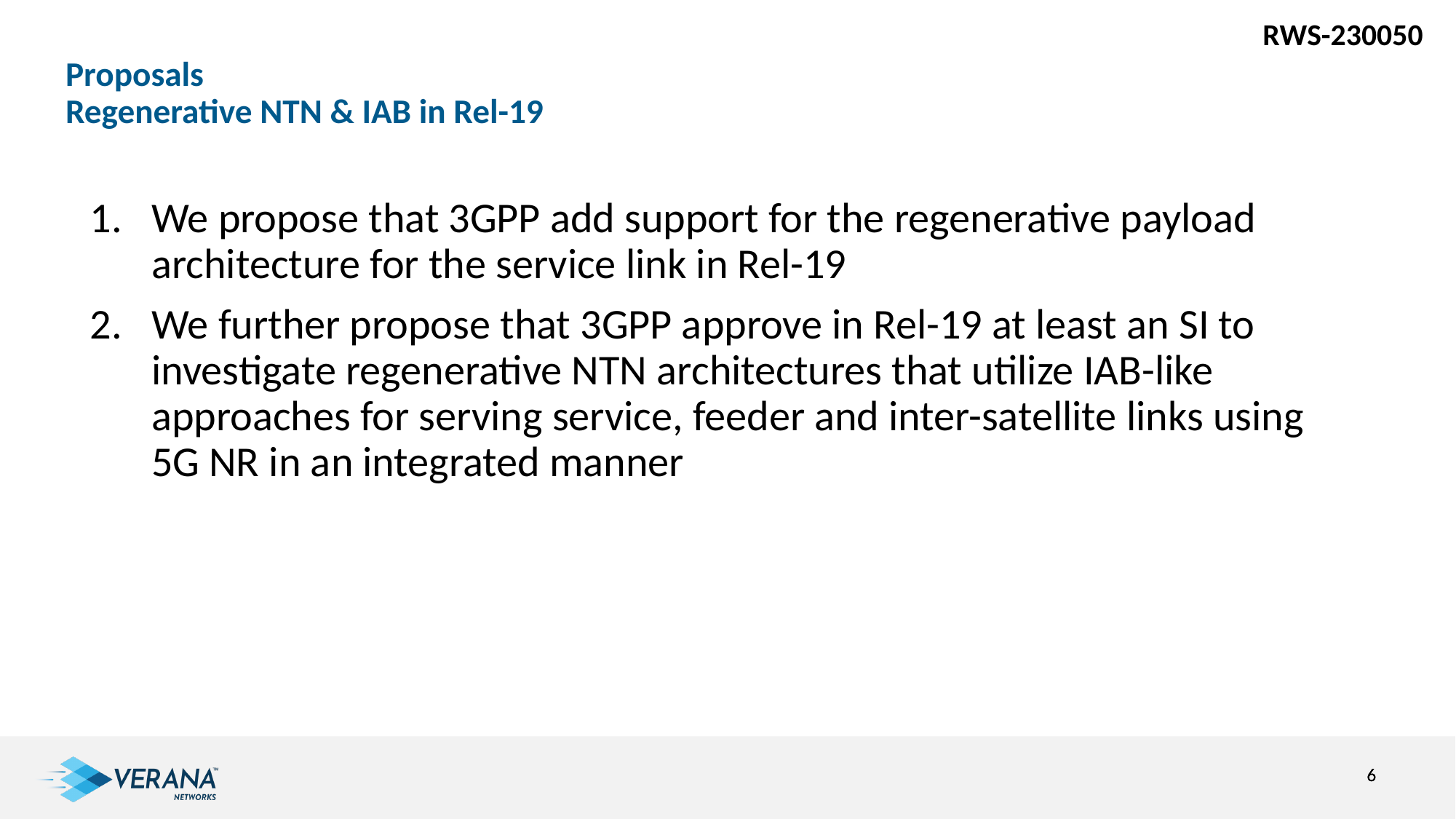

RWS-230050

# Proposals Regenerative NTN & IAB in Rel-19
We propose that 3GPP add support for the regenerative payload architecture for the service link in Rel-19
We further propose that 3GPP approve in Rel-19 at least an SI to investigate regenerative NTN architectures that utilize IAB-like approaches for serving service, feeder and inter-satellite links using 5G NR in an integrated manner